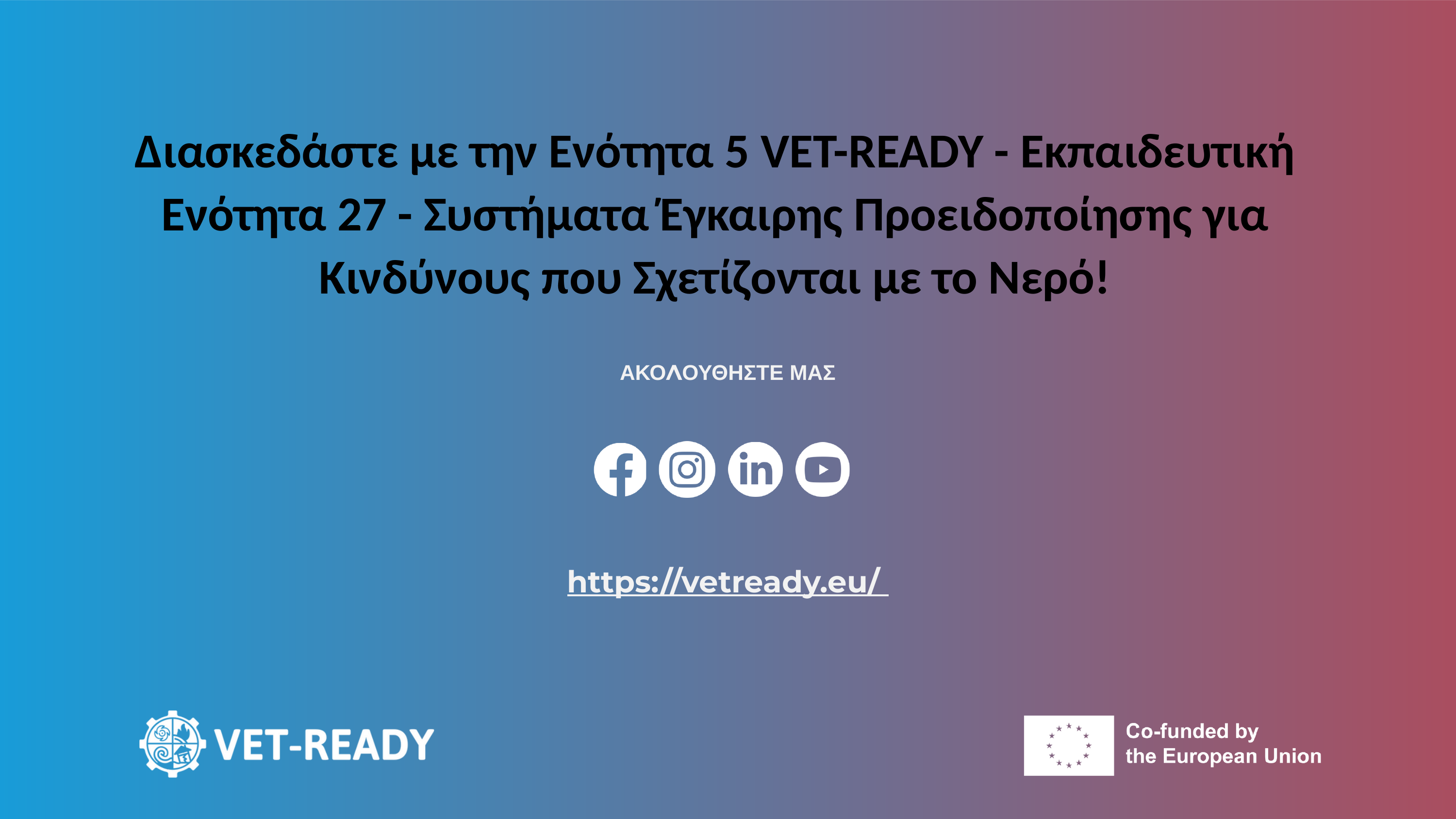

Διασκεδάστε με την Ενότητα 5 VET-READY - Εκπαιδευτική Ενότητα 27 - Συστήματα Έγκαιρης Προειδοποίησης για Κινδύνους που Σχετίζονται με το Νερό!
ΑΚΟΛΟΥΘΗΣΤΕ ΜΑΣ

https://vetready.eu/